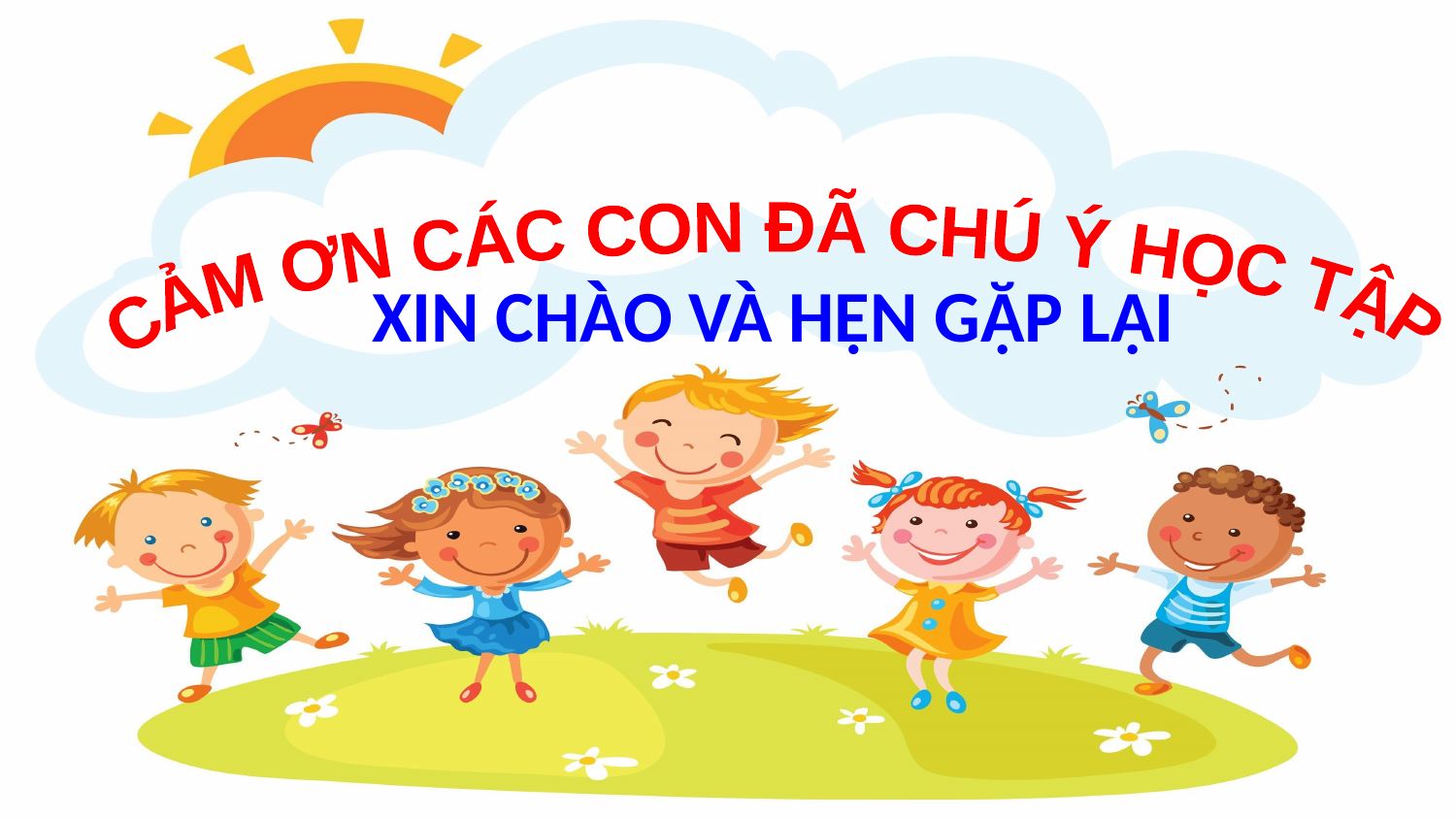

CẢM ƠN CÁC CON ĐÃ CHÚ Ý HỌC TẬP
XIN CHÀO VÀ HẸN GẶP LẠI